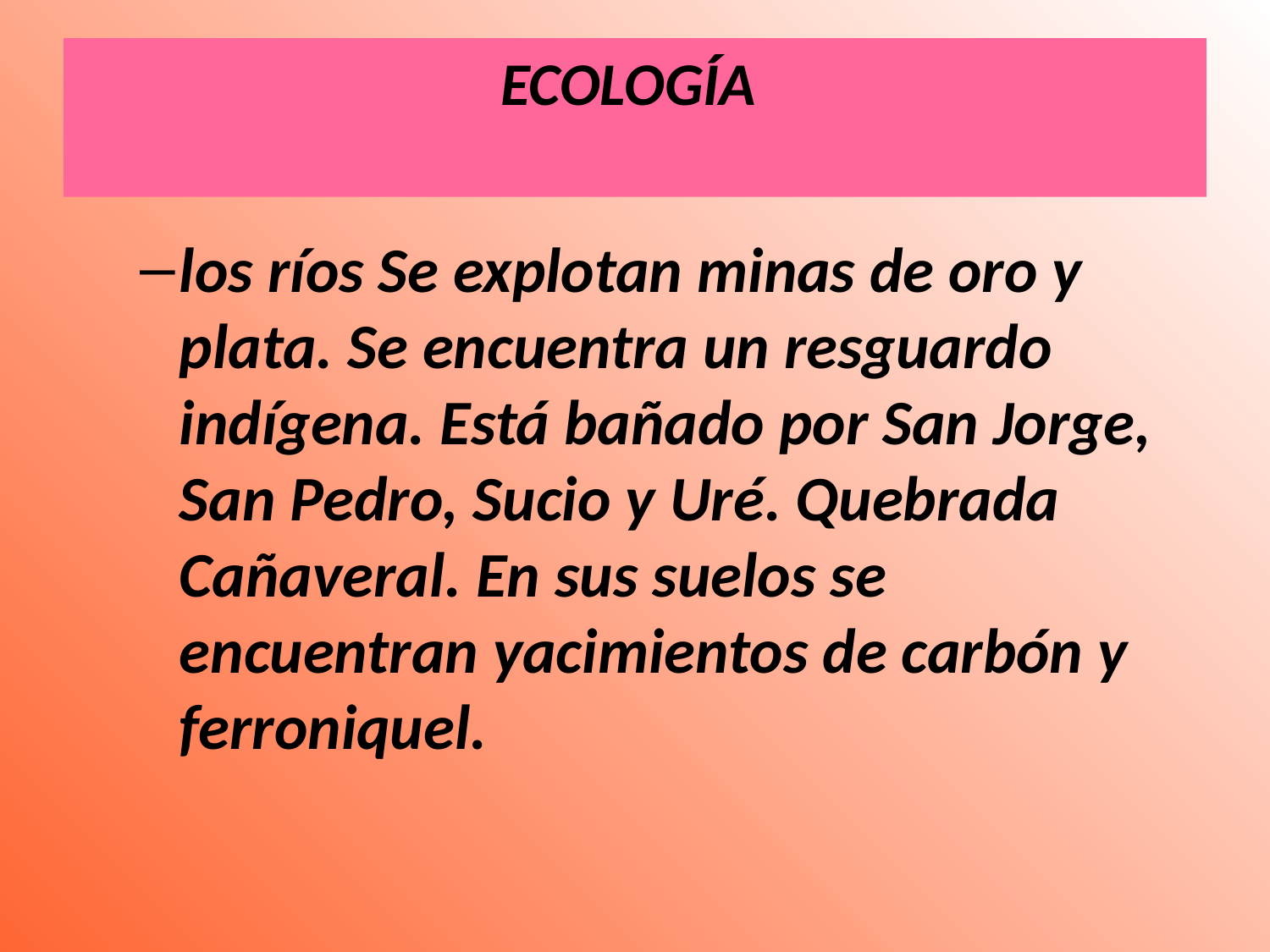

# ECOLOGÍA
los ríos Se explotan minas de oro y plata. Se encuentra un resguardo indígena. Está bañado por San Jorge, San Pedro, Sucio y Uré. Quebrada Cañaveral. En sus suelos se encuentran yacimientos de carbón y ferroniquel.